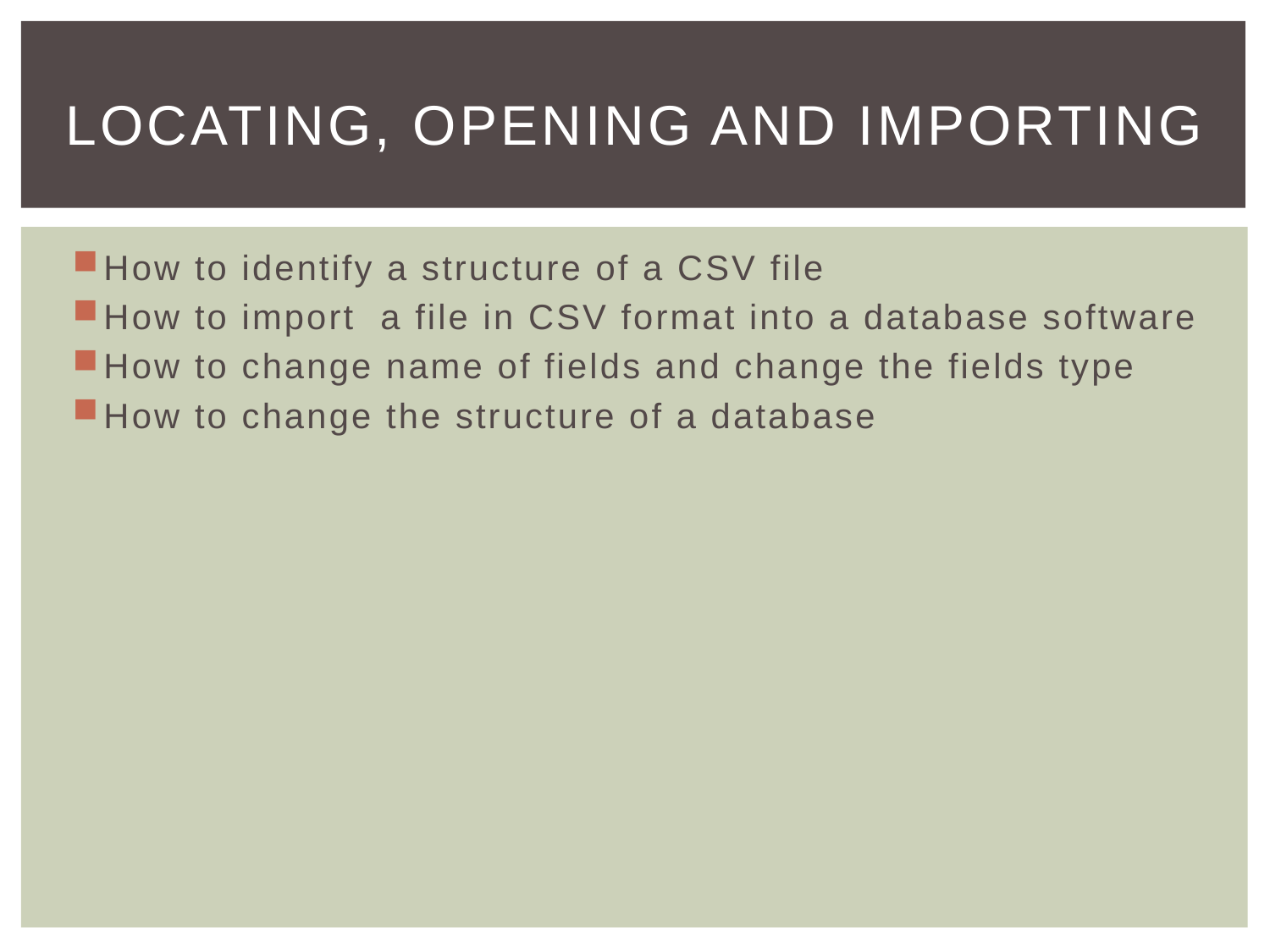

# Locating, opening and importing
How to identify a structure of a CSV file
How to import  a file in CSV format into a database software
How to change name of fields and change the fields type
How to change the structure of a database